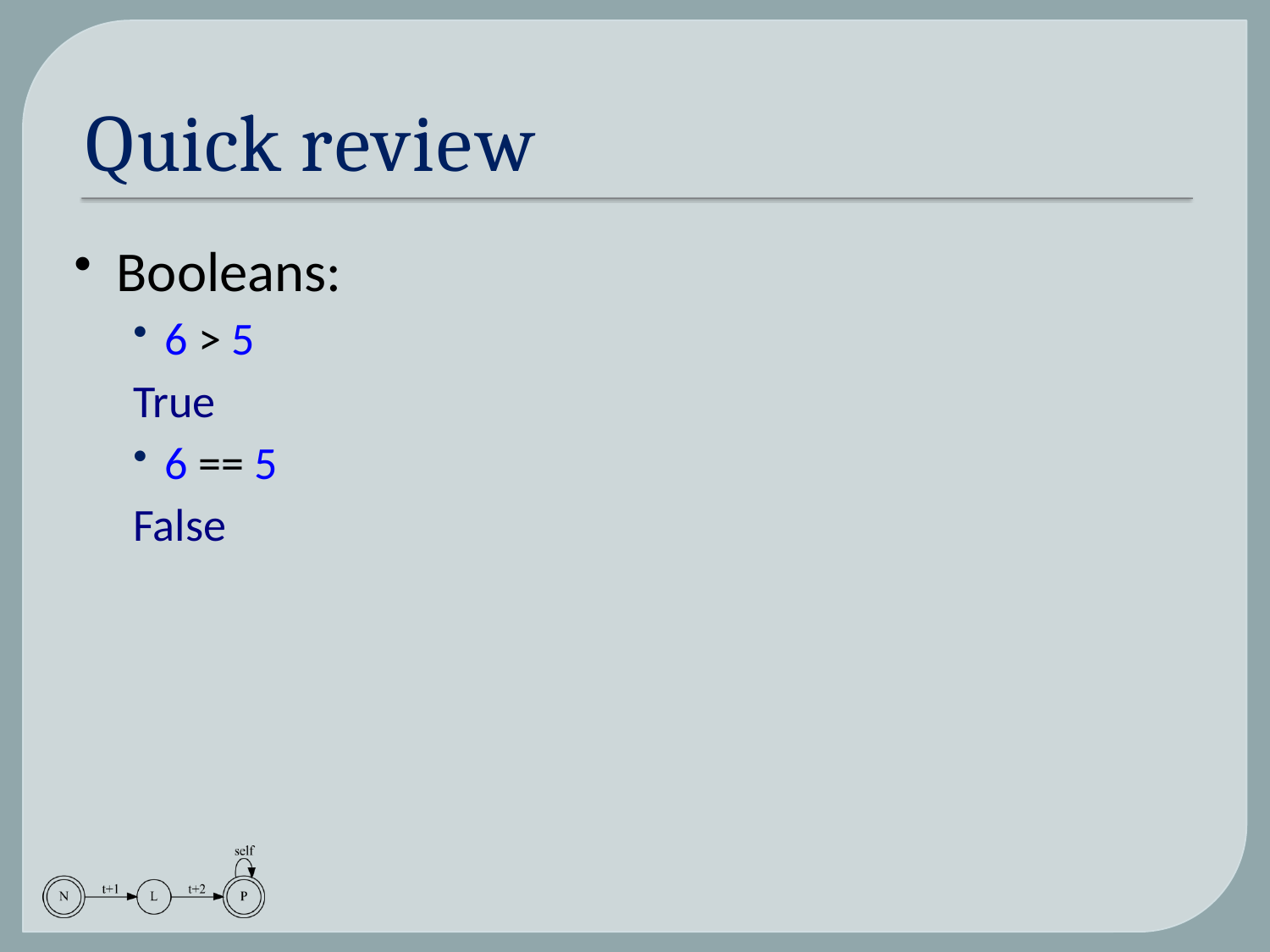

# Quick review
Booleans:
6 > 5
True
6 == 5
False